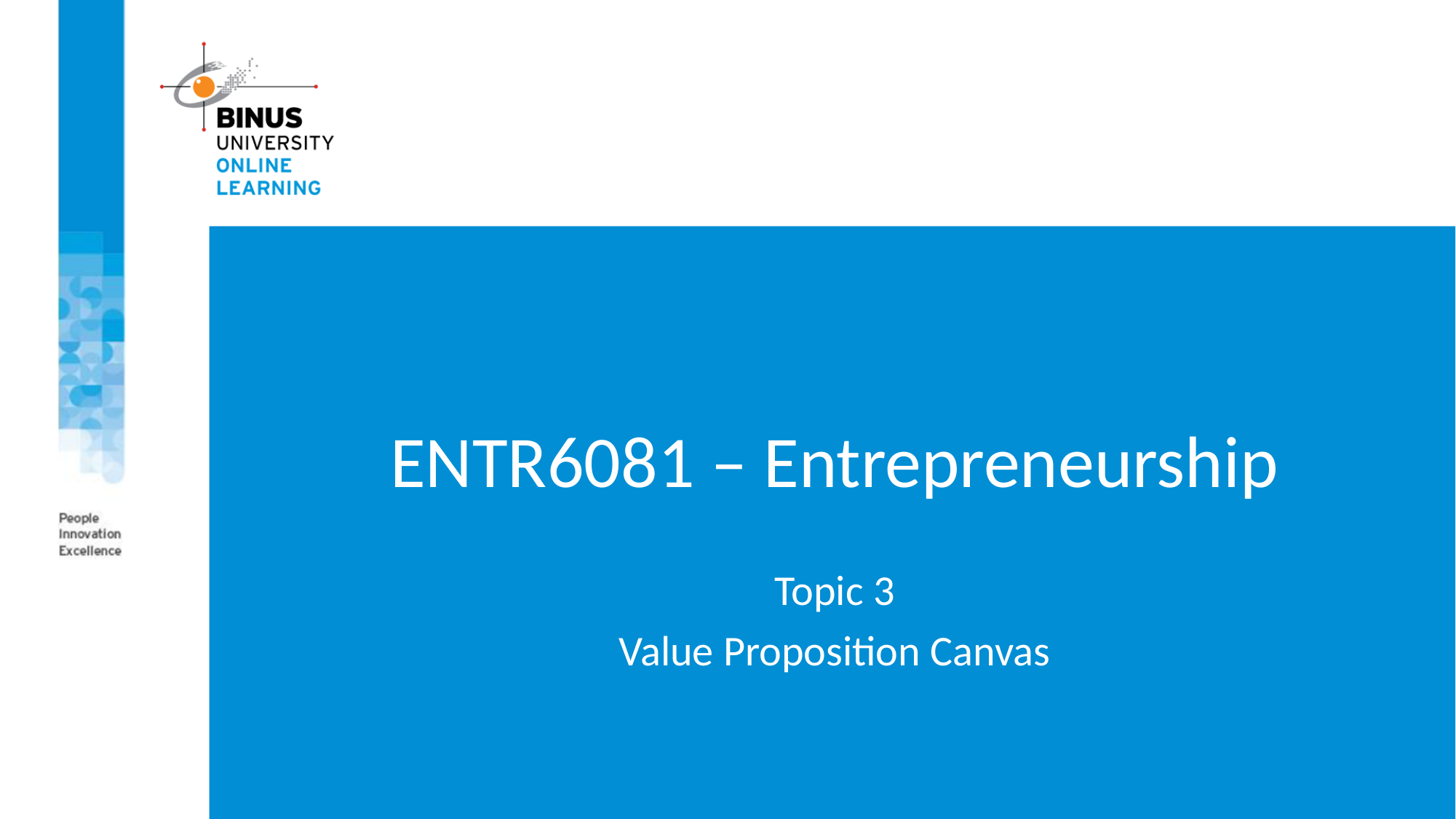

# ENTR6081 – Entrepreneurship
Topic 3
Value Proposition Canvas